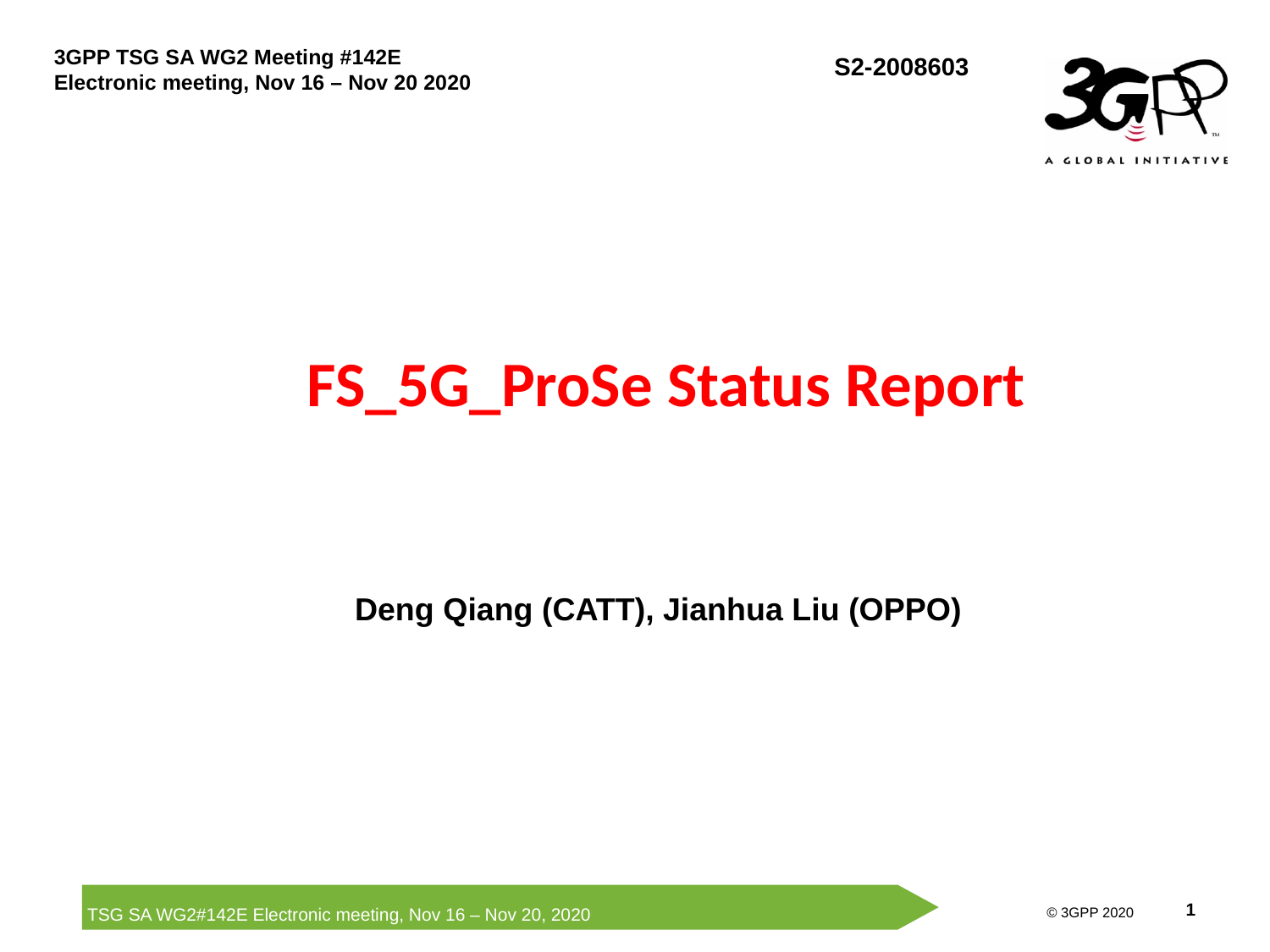

3GPP TSG SA WG2 Meeting #142E
Electronic meeting, Nov 16 – Nov 20 2020
# FS_5G_ProSe Status Report
Deng Qiang (CATT), Jianhua Liu (OPPO)